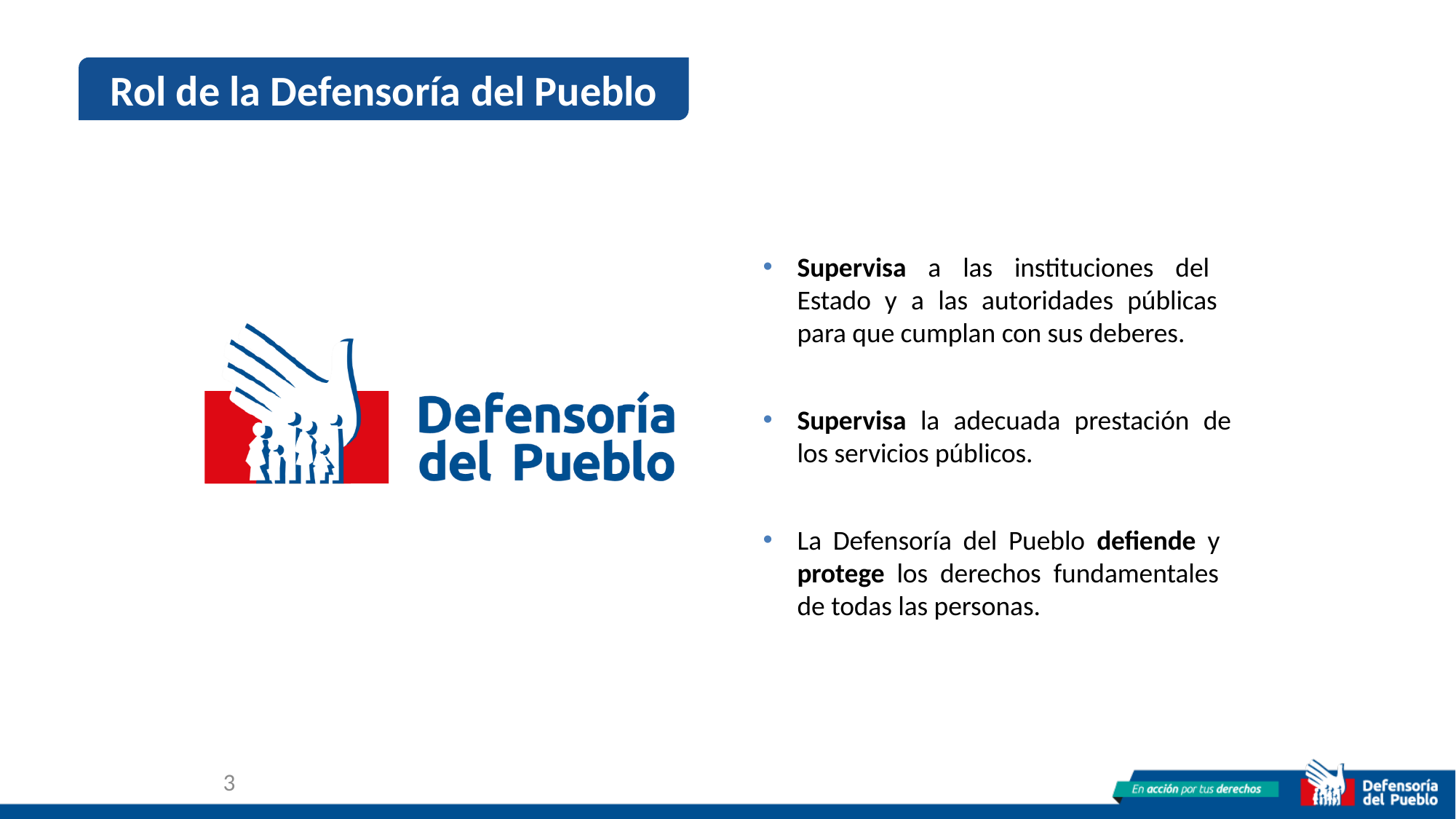

Rol de la Defensoría del Pueblo
Supervisa a las instituciones del  Estado y a las autoridades públicas  para que cumplan con sus deberes.

Supervisa la adecuada prestación de los servicios públicos.

La Defensoría del Pueblo defiende y  protege los derechos fundamentales  de todas las personas.

3